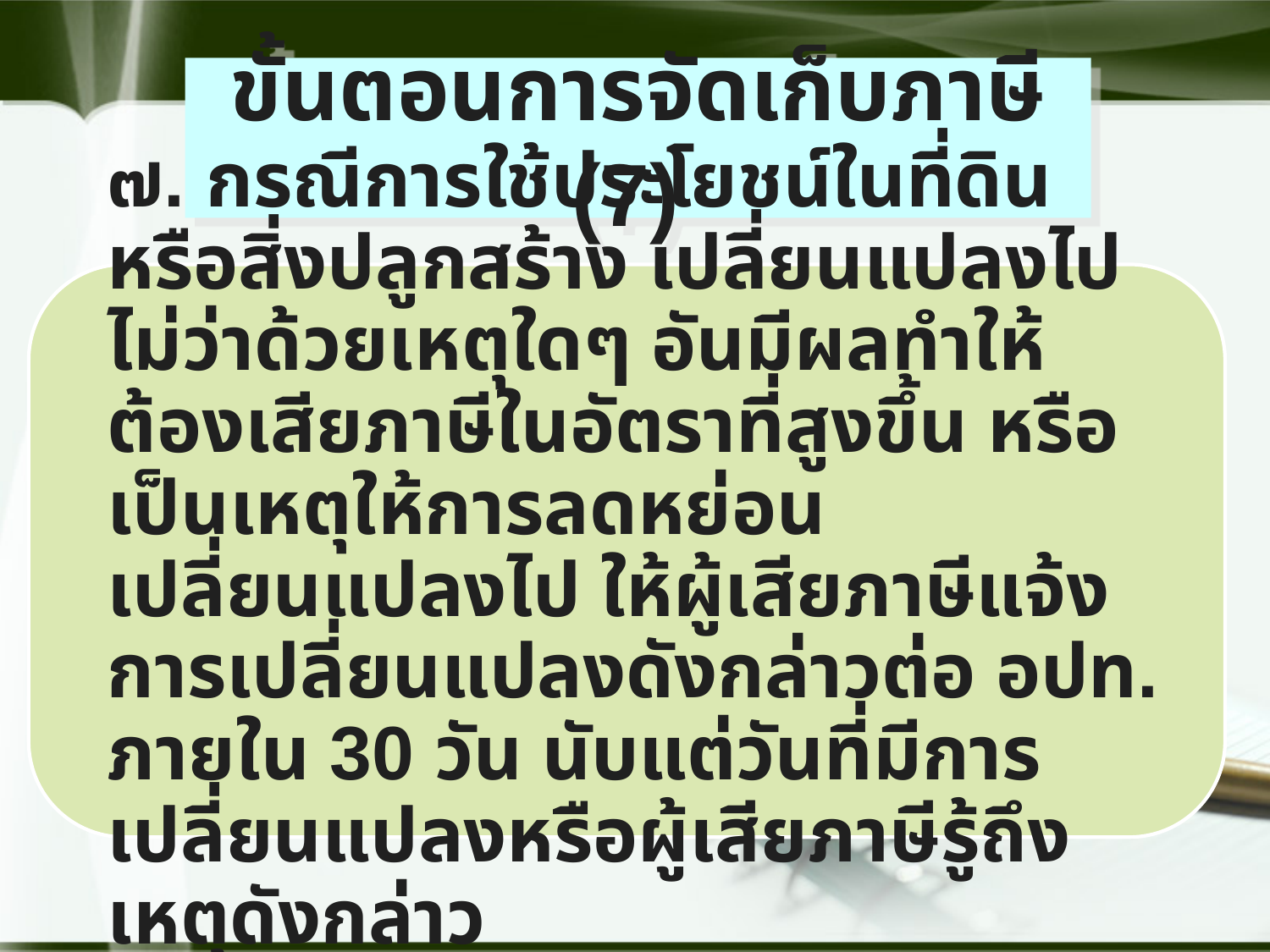

# ขั้นตอนการจัดเก็บภาษี (7)
๗. กรณีการใช้ประโยชน์ในที่ดินหรือสิ่งปลูกสร้าง เปลี่ยนแปลงไปไม่ว่าด้วยเหตุใดๆ อันมีผลทำให้ต้องเสียภาษีในอัตราที่สูงขึ้น หรือเป็นเหตุให้การลดหย่อนเปลี่ยนแปลงไป ให้ผู้เสียภาษีแจ้งการเปลี่ยนแปลงดังกล่าวต่อ อปท. ภายใน 30 วัน นับแต่วันที่มีการเปลี่ยนแปลงหรือผู้เสียภาษีรู้ถึงเหตุดังกล่าว